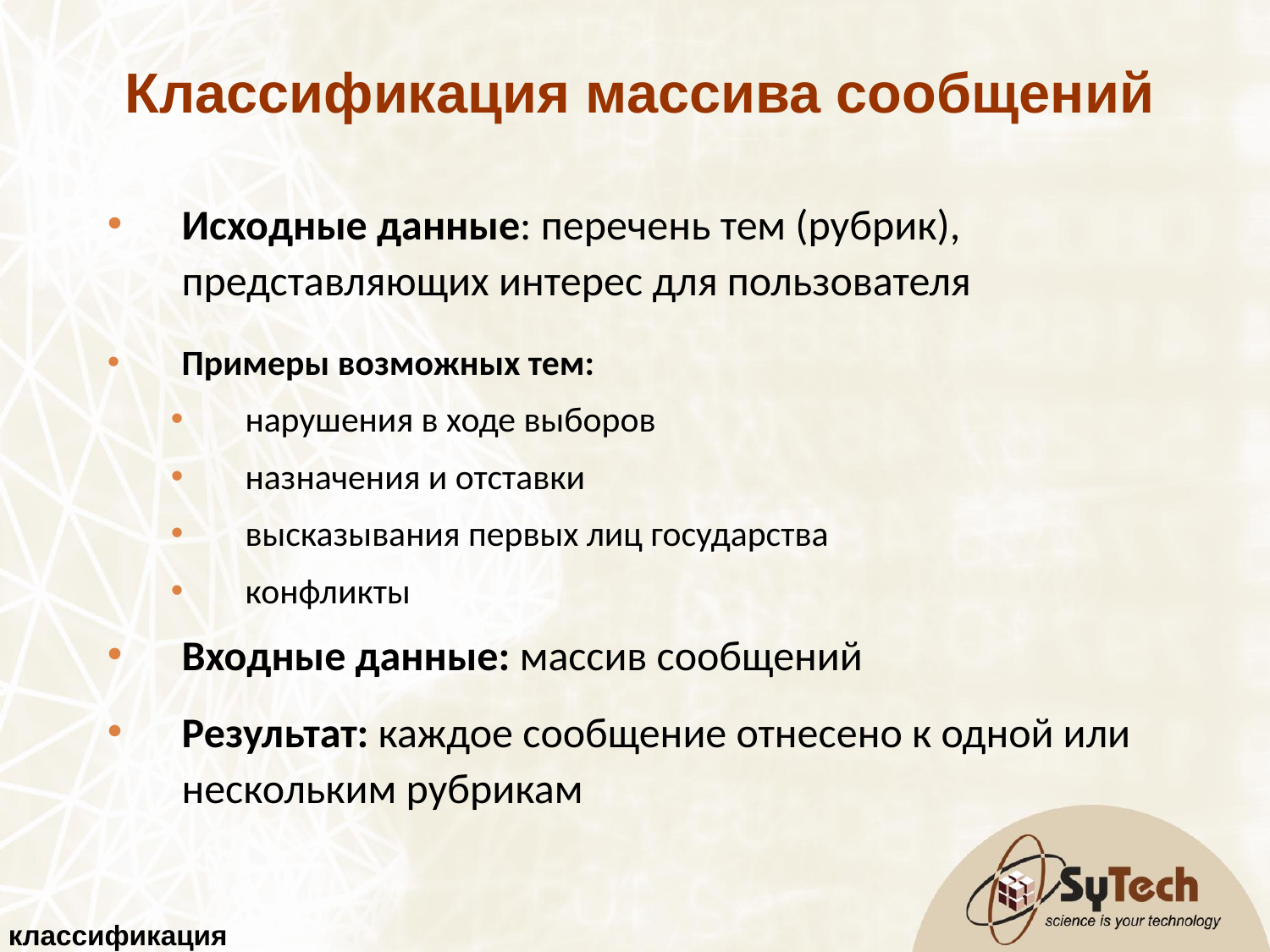

Классификация массива сообщений

Исходные данные: перечень тем (рубрик), представляющих интерес для пользователя
Примеры возможных тем:
нарушения в ходе выборов
назначения и отставки
высказывания первых лиц государства
конфликты
Входные данные: массив сообщений
Результат: каждое сообщение отнесено к одной или нескольким рубрикам

классификация